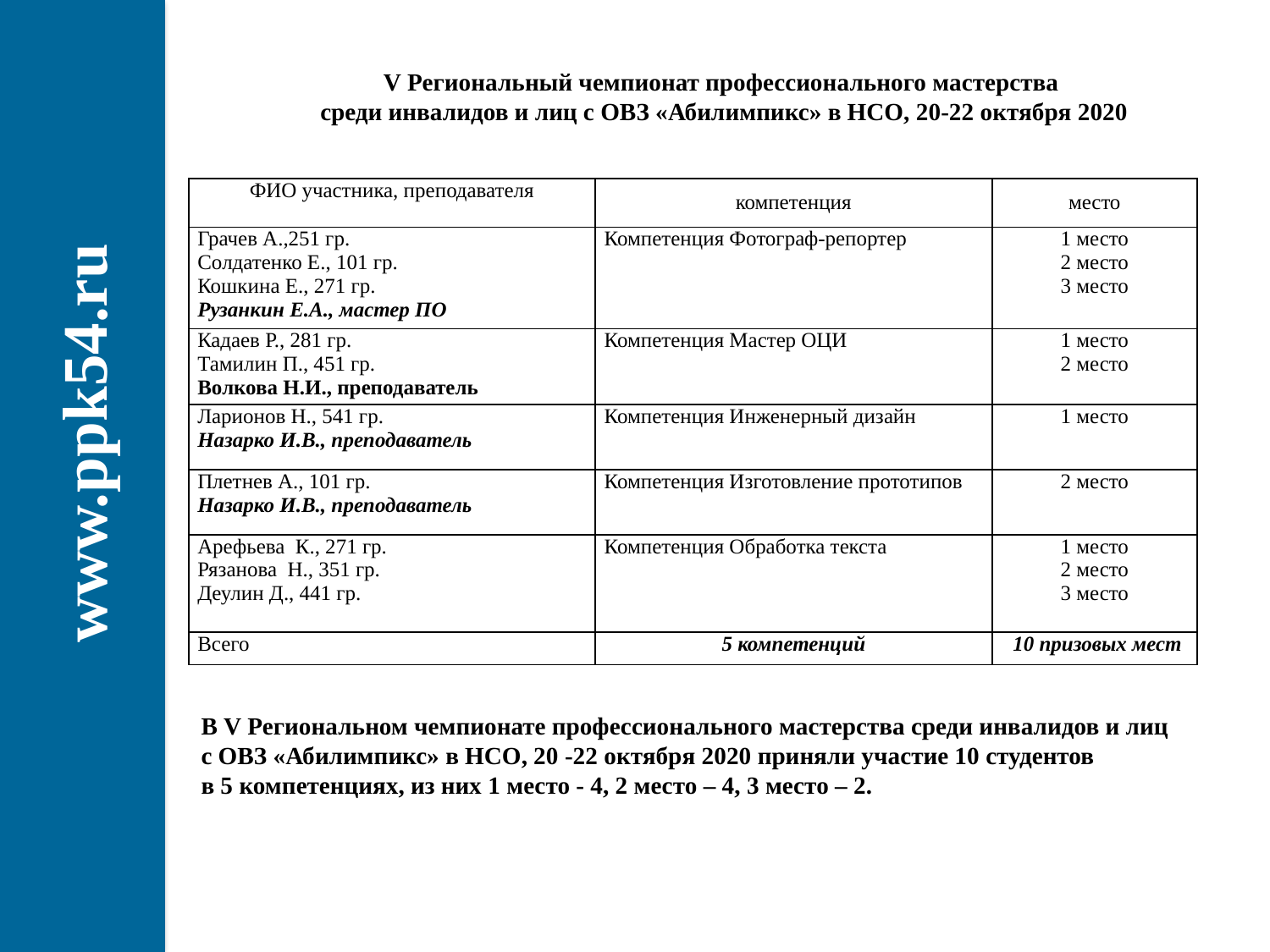

www.ppk54.ru
V Региональный чемпионат профессионального мастерства
среди инвалидов и лиц с ОВЗ «Абилимпикс» в НСО, 20-22 октября 2020
| ФИО участника, преподавателя | компетенция | место |
| --- | --- | --- |
| Грачев А.,251 гр. Солдатенко Е., 101 гр. Кошкина Е., 271 гр. Рузанкин Е.А., мастер ПО | Компетенция Фотограф-репортер | 1 место 2 место 3 место |
| Кадаев Р., 281 гр. Тамилин П., 451 гр. Волкова Н.И., преподаватель | Компетенция Мастер ОЦИ | 1 место 2 место |
| Ларионов Н., 541 гр. Назарко И.В., преподаватель | Компетенция Инженерный дизайн | 1 место |
| Плетнев А., 101 гр. Назарко И.В., преподаватель | Компетенция Изготовление прототипов | 2 место |
| Арефьева К., 271 гр. Рязанова Н., 351 гр. Деулин Д., 441 гр. | Компетенция Обработка текста | 1 место 2 место 3 место |
| Всего | 5 компетенций | 10 призовых мест |
В V Региональном чемпионате профессионального мастерства среди инвалидов и лиц
с ОВЗ «Абилимпикс» в НСО, 20 -22 октября 2020 приняли участие 10 студентов
в 5 компетенциях, из них 1 место - 4, 2 место – 4, 3 место – 2.